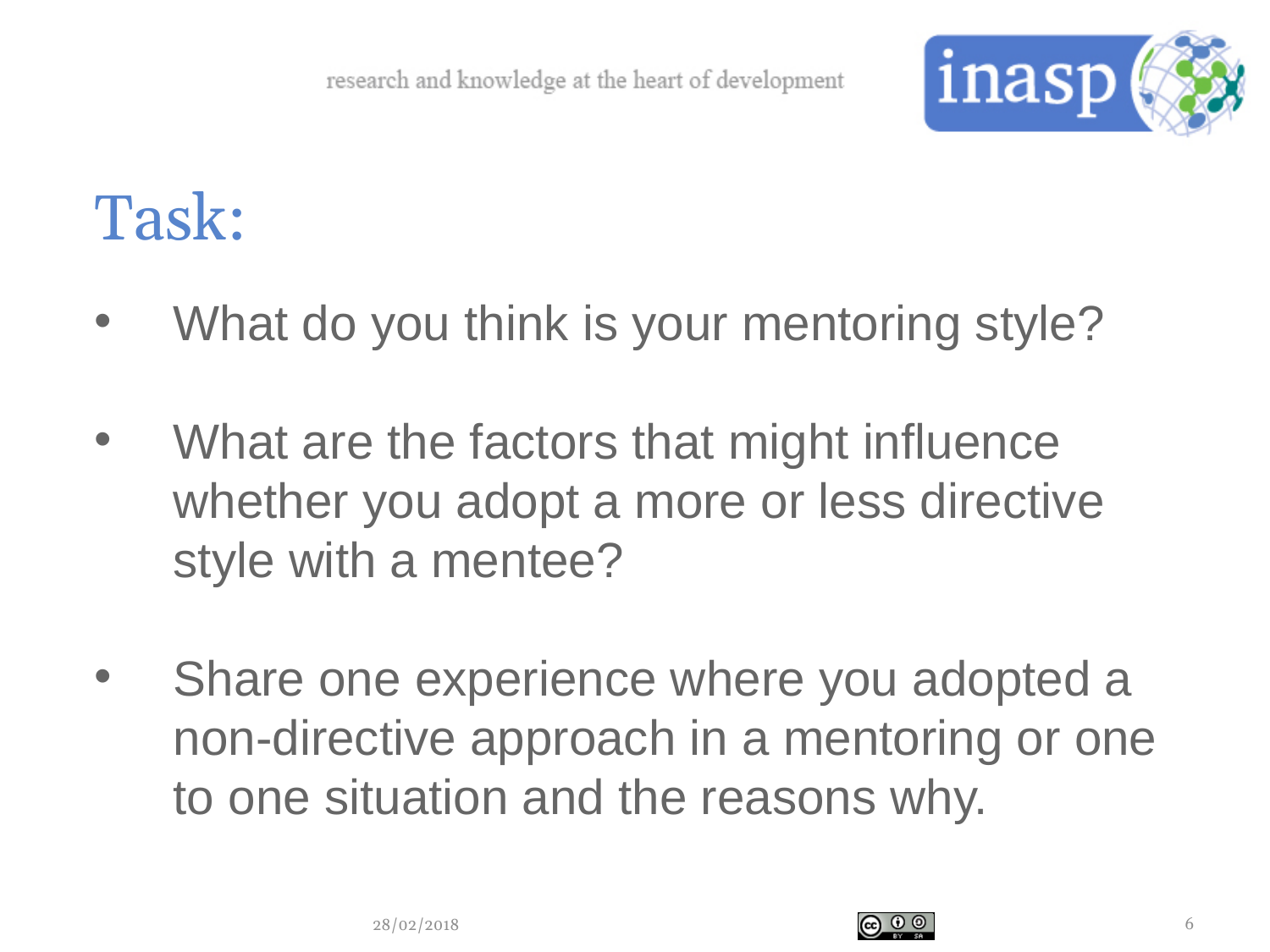

Task:

What do you think is your mentoring style?

What are the factors that might influence whether you adopt a more or less directive style with a mentee?

Share one experience where you adopted a non-directive approach in a mentoring or one to one situation and the reasons why.
28/02/2018

6